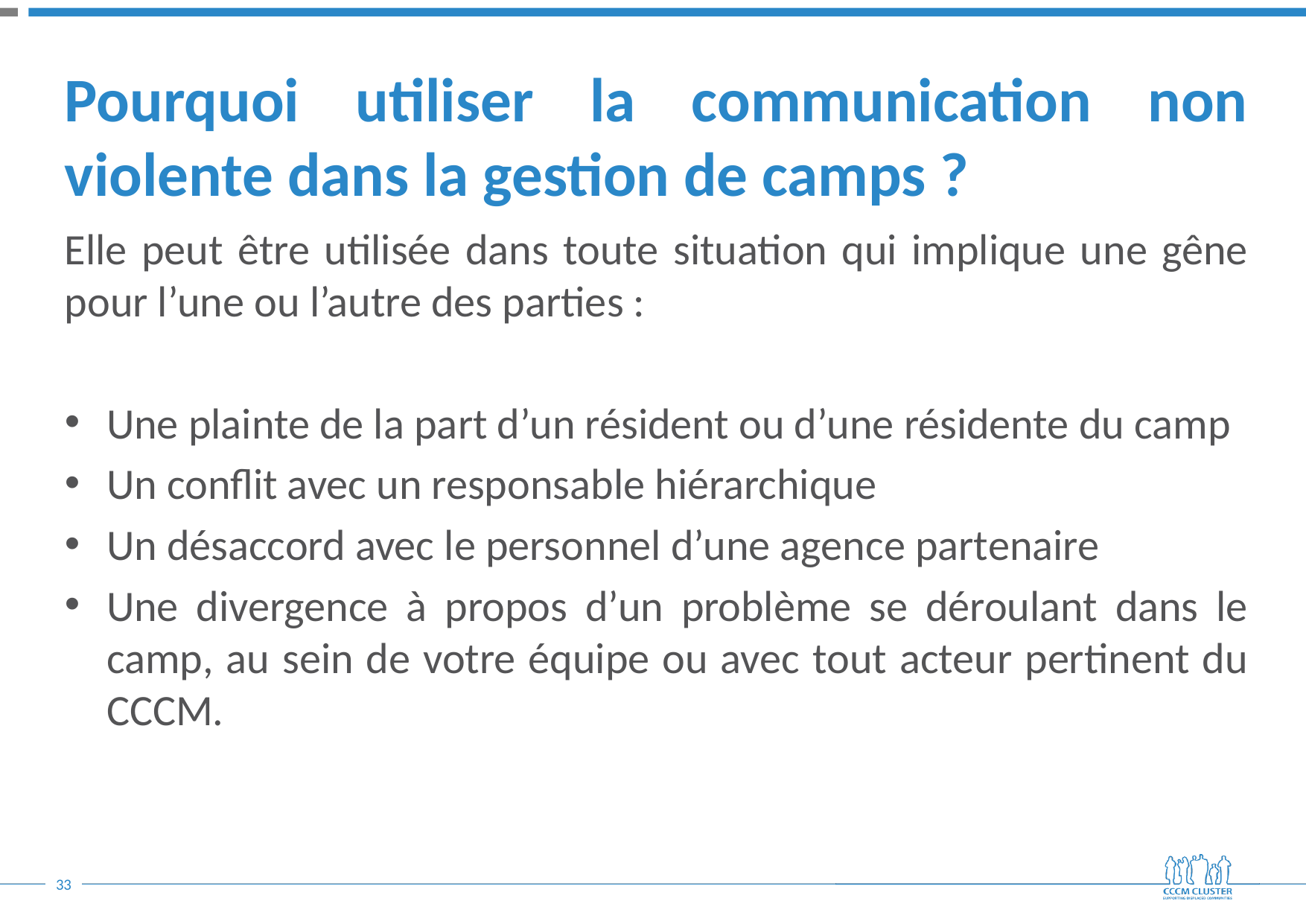

# Pourquoi utiliser la communication non violente dans la gestion de camps ?
Elle peut être utilisée dans toute situation qui implique une gêne pour l’une ou l’autre des parties :

Une plainte de la part d’un résident ou d’une résidente du camp
Un conflit avec un responsable hiérarchique
Un désaccord avec le personnel d’une agence partenaire
Une divergence à propos d’un problème se déroulant dans le camp, au sein de votre équipe ou avec tout acteur pertinent du CCCM.